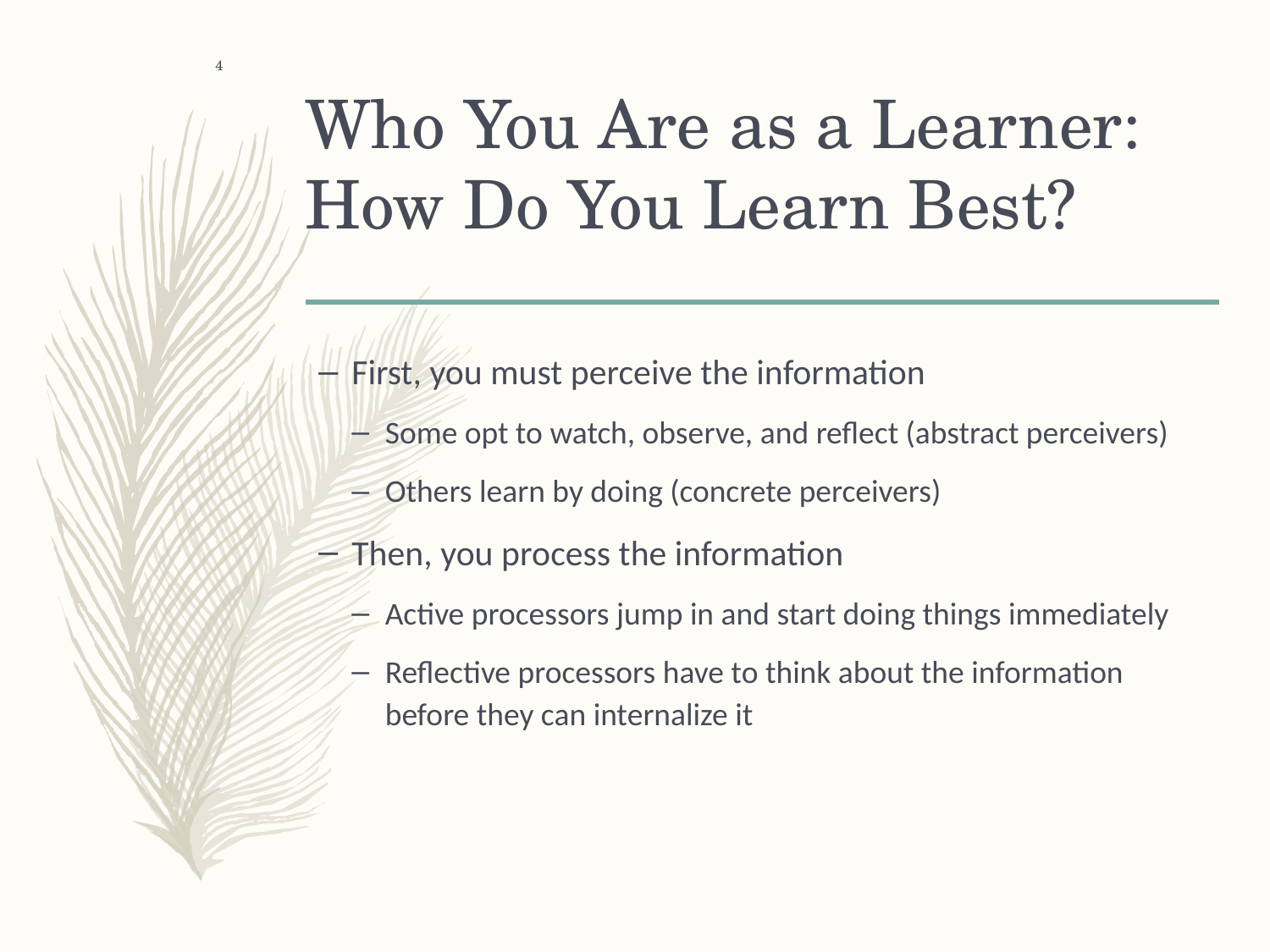

# Who You Are as a Learner: How Do You Learn Best?
 4

First, you must perceive the information
Some opt to watch, observe, and reflect (abstract perceivers)
Others learn by doing (concrete perceivers)
Then, you process the information
Active processors jump in and start doing things immediately
Reflective processors have to think about the information before they can internalize it